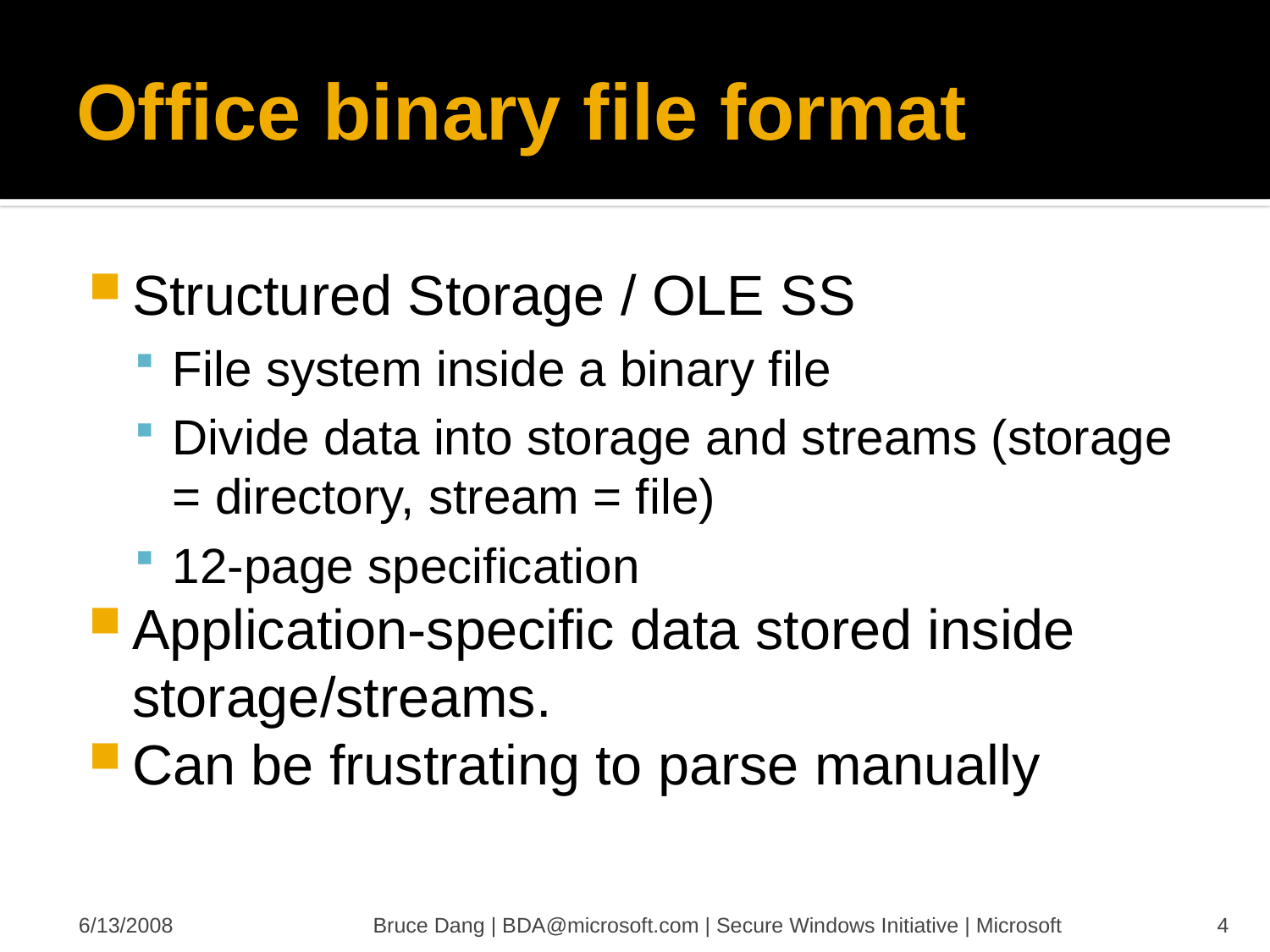

# Office binary file format
Structured Storage / OLE SS
File system inside a binary file
Divide data into storage and streams (storage = directory, stream = file)
12-page specification
Application-specific data stored inside storage/streams.
Can be frustrating to parse manually
6/13/2008
Bruce Dang | BDA@microsoft.com | Secure Windows Initiative | Microsoft
4